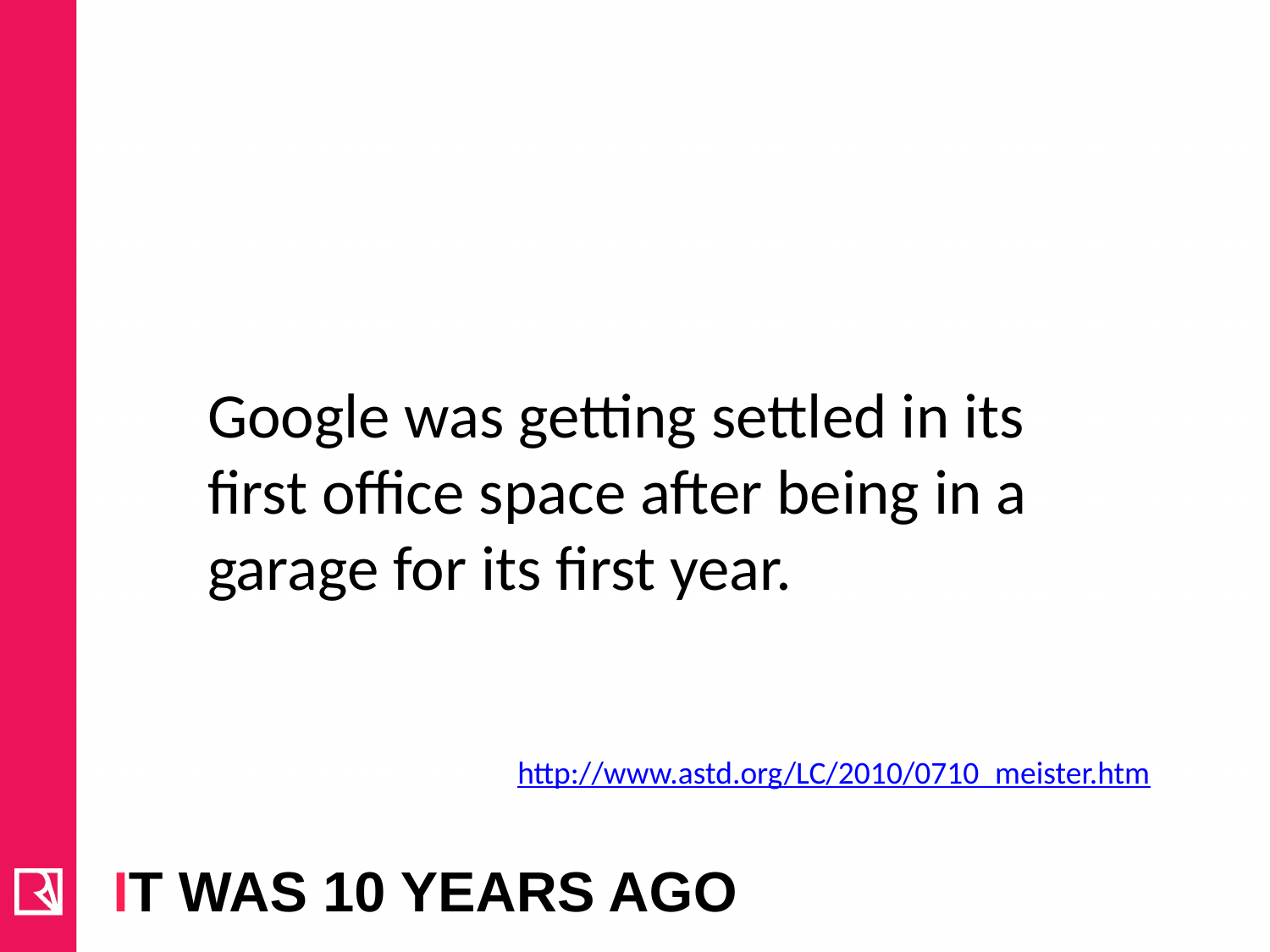

Google was getting settled in its first office space after being in a garage for its first year.
http://www.astd.org/LC/2010/0710_meister.htm
It was 10 years ago